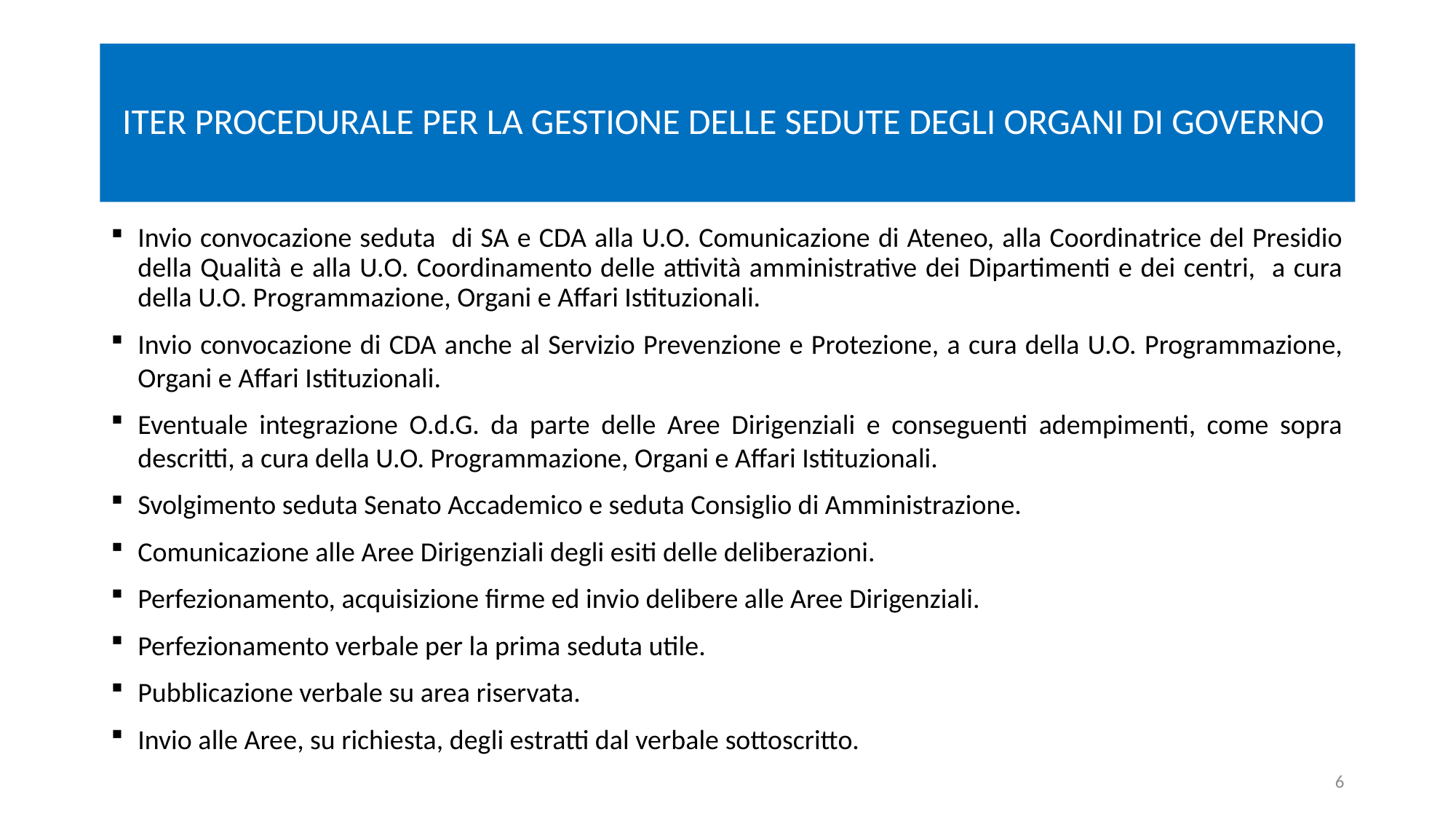

# ITER PROCEDURALE PER LA GESTIONE DELLE SEDUTE DEGLI ORGANI DI GOVERNO
Invio convocazione seduta  di SA e CDA alla U.O. Comunicazione di Ateneo, alla Coordinatrice del Presidio della Qualità e alla U.O. Coordinamento delle attività amministrative dei Dipartimenti e dei centri,  a cura della U.O. Programmazione, Organi e Affari Istituzionali.
Invio convocazione di CDA anche al Servizio Prevenzione e Protezione, a cura della U.O. Programmazione, Organi e Affari Istituzionali.
Eventuale integrazione O.d.G. da parte delle Aree Dirigenziali e conseguenti adempimenti, come sopra descritti, a cura della U.O. Programmazione, Organi e Affari Istituzionali.
Svolgimento seduta Senato Accademico e seduta Consiglio di Amministrazione.
Comunicazione alle Aree Dirigenziali degli esiti delle deliberazioni.
Perfezionamento, acquisizione firme ed invio delibere alle Aree Dirigenziali.
Perfezionamento verbale per la prima seduta utile.
Pubblicazione verbale su area riservata.
Invio alle Aree, su richiesta, degli estratti dal verbale sottoscritto.

6